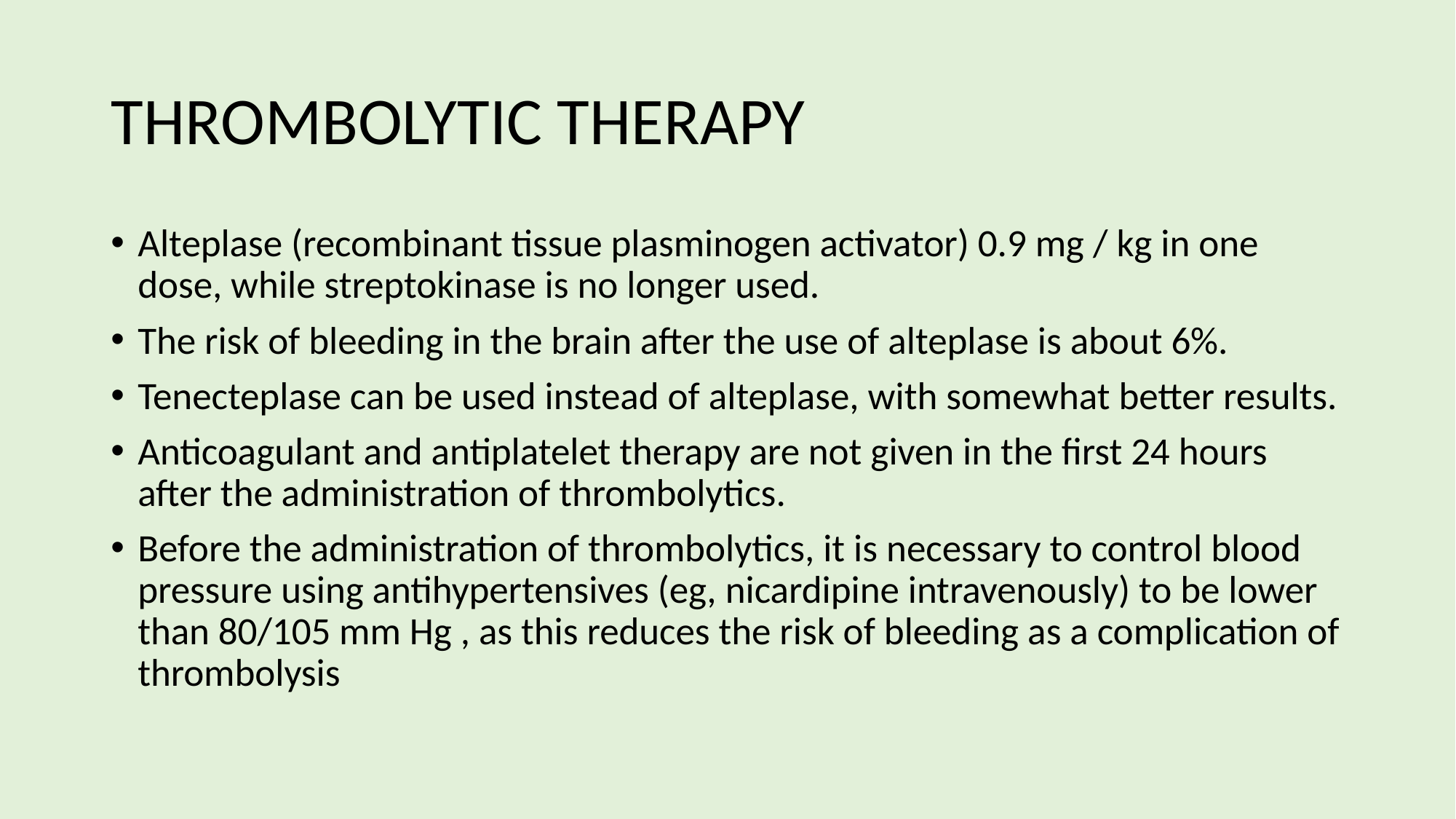

# THROMBOLYTIC THERAPY
Alteplase (recombinant tissue plasminogen activator) 0.9 mg / kg in one dose, while streptokinase is no longer used.
The risk of bleeding in the brain after the use of alteplase is about 6%.
Tenecteplase can be used instead of alteplase, with somewhat better results.
Anticoagulant and antiplatelet therapy are not given in the first 24 hours after the administration of thrombolytics.
Before the administration of thrombolytics, it is necessary to control blood pressure using antihypertensives (eg, nicardipine intravenously) to be lower than 80/105 mm Hg , as this reduces the risk of bleeding as a complication of thrombolysis